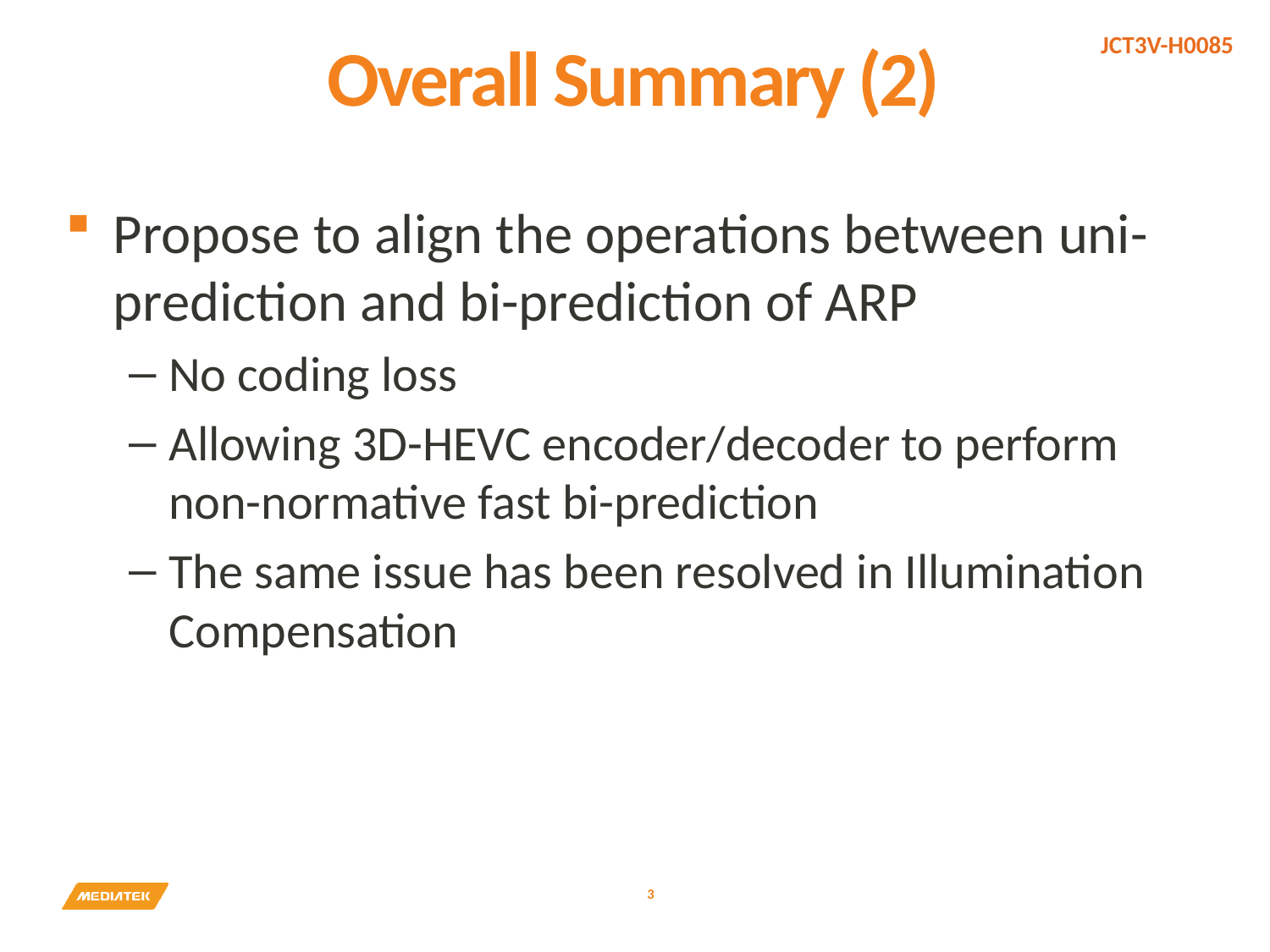

# Overall Summary (2)
Propose to align the operations between uni-prediction and bi-prediction of ARP
No coding loss
Allowing 3D-HEVC encoder/decoder to perform non-normative fast bi-prediction
The same issue has been resolved in Illumination Compensation

3